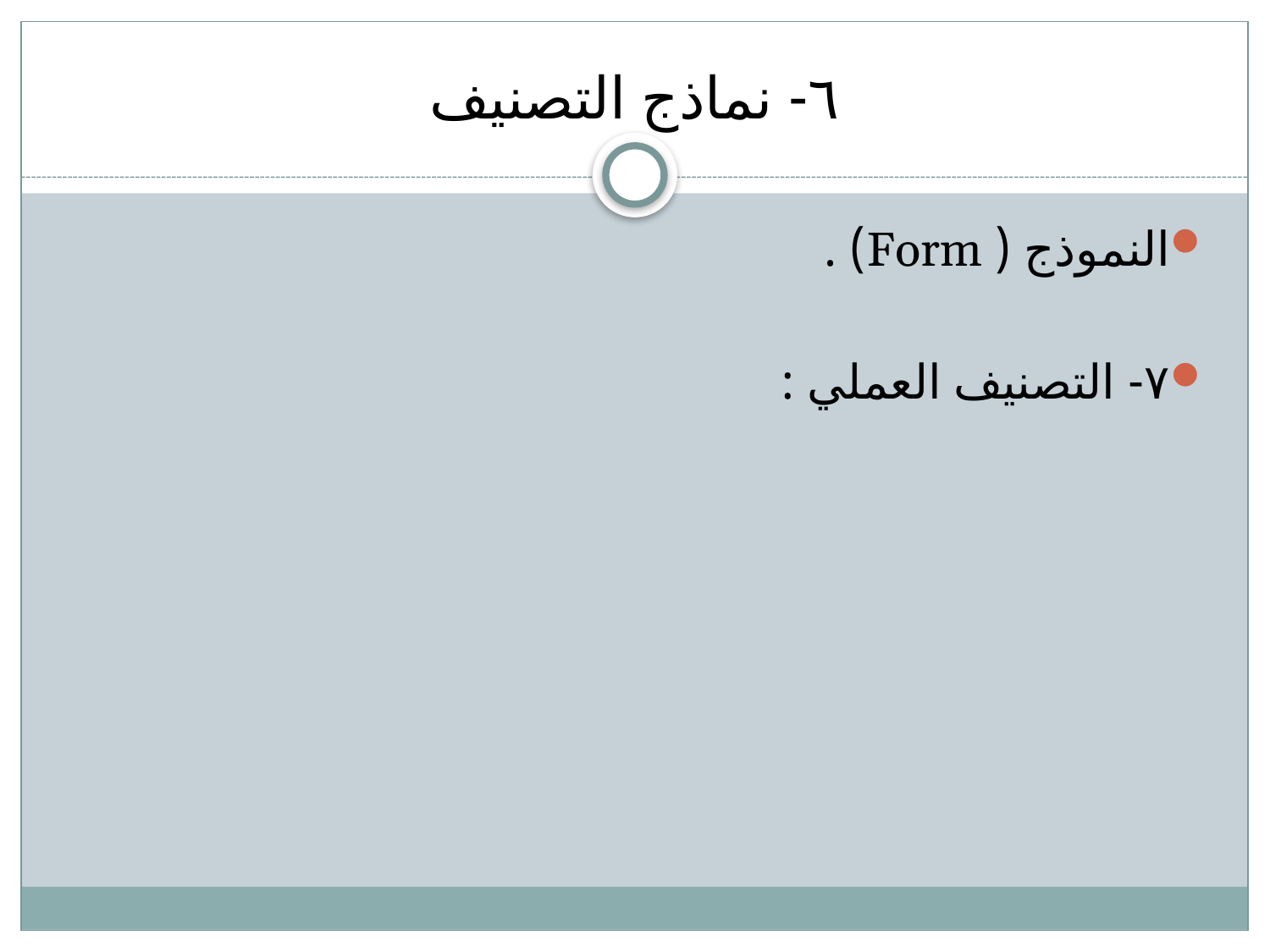

# ٦- نماذج التصنيف
النموذج ( Form) .

٧- التصنيف العملي :